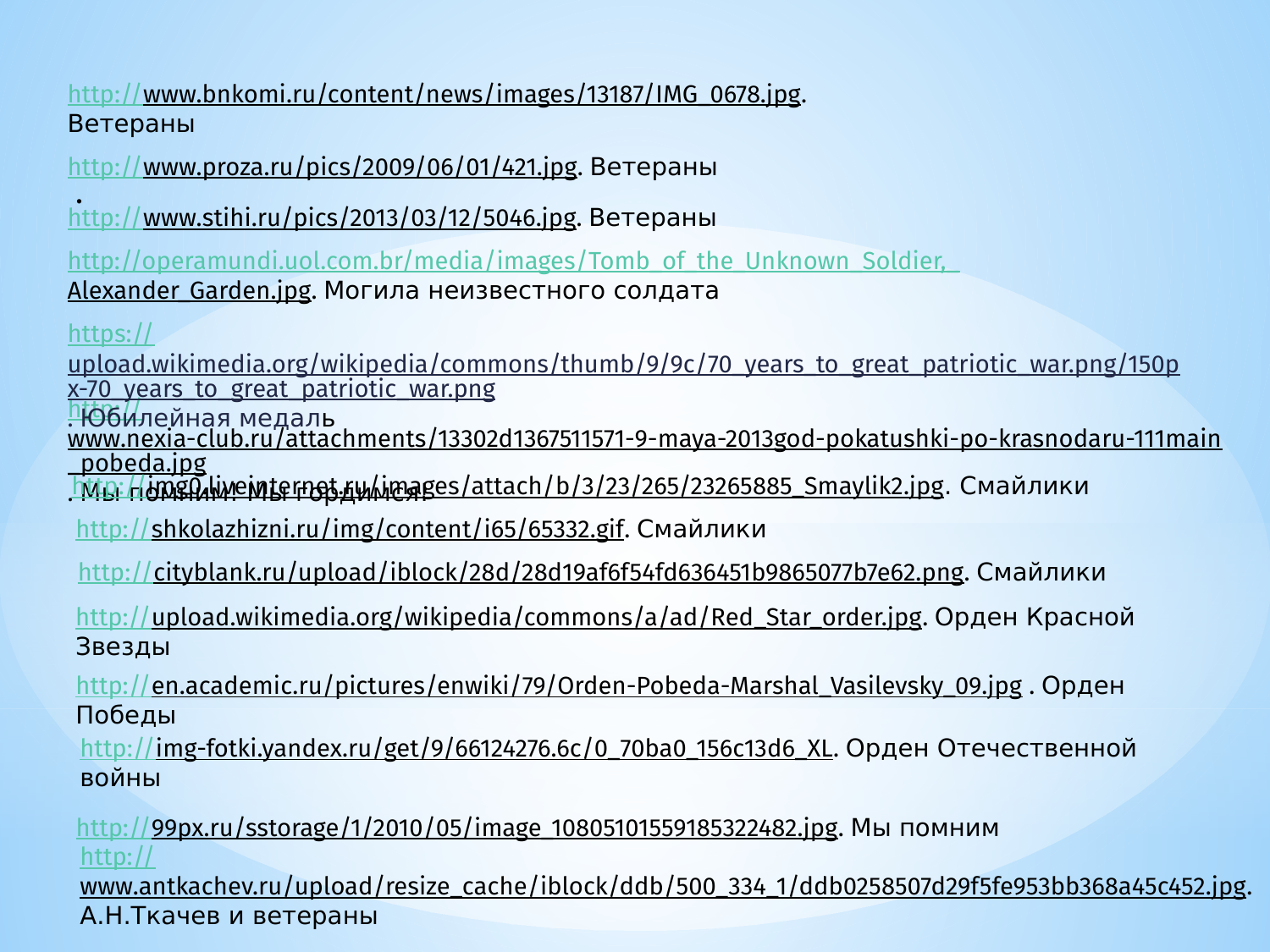

http://www.bnkomi.ru/content/news/images/13187/IMG_0678.jpg. Ветераны
http://www.proza.ru/pics/2009/06/01/421.jpg. Ветераны
.
http://www.stihi.ru/pics/2013/03/12/5046.jpg. Ветераны
http://operamundi.uol.com.br/media/images/Tomb_of_the_Unknown_Soldier,_Alexander_Garden.jpg. Могила неизвестного солдата
https://upload.wikimedia.org/wikipedia/commons/thumb/9/9c/70_years_to_great_patriotic_war.png/150px-70_years_to_great_patriotic_war.png. Юбилейная медаль
http://www.nexia-club.ru/attachments/13302d1367511571-9-maya-2013god-pokatushki-po-krasnodaru-111main_pobeda.jpg. Мы помним! Мы гордимся!
http://img0.liveinternet.ru/images/attach/b/3/23/265/23265885_Smaylik2.jpg. Смайлики
http://shkolazhizni.ru/img/content/i65/65332.gif. Смайлики
http://cityblank.ru/upload/iblock/28d/28d19af6f54fd636451b9865077b7e62.png. Смайлики
http://upload.wikimedia.org/wikipedia/commons/a/ad/Red_Star_order.jpg. Орден Красной Звезды
http://en.academic.ru/pictures/enwiki/79/Orden-Pobeda-Marshal_Vasilevsky_09.jpg . Орден Победы
http://img-fotki.yandex.ru/get/9/66124276.6c/0_70ba0_156c13d6_XL. Орден Отечественной войны
http://99px.ru/sstorage/1/2010/05/image_10805101559185322482.jpg. Мы помним
http://www.antkachev.ru/upload/resize_cache/iblock/ddb/500_334_1/ddb0258507d29f5fe953bb368a45c452.jpg. А.Н.Ткачев и ветераны